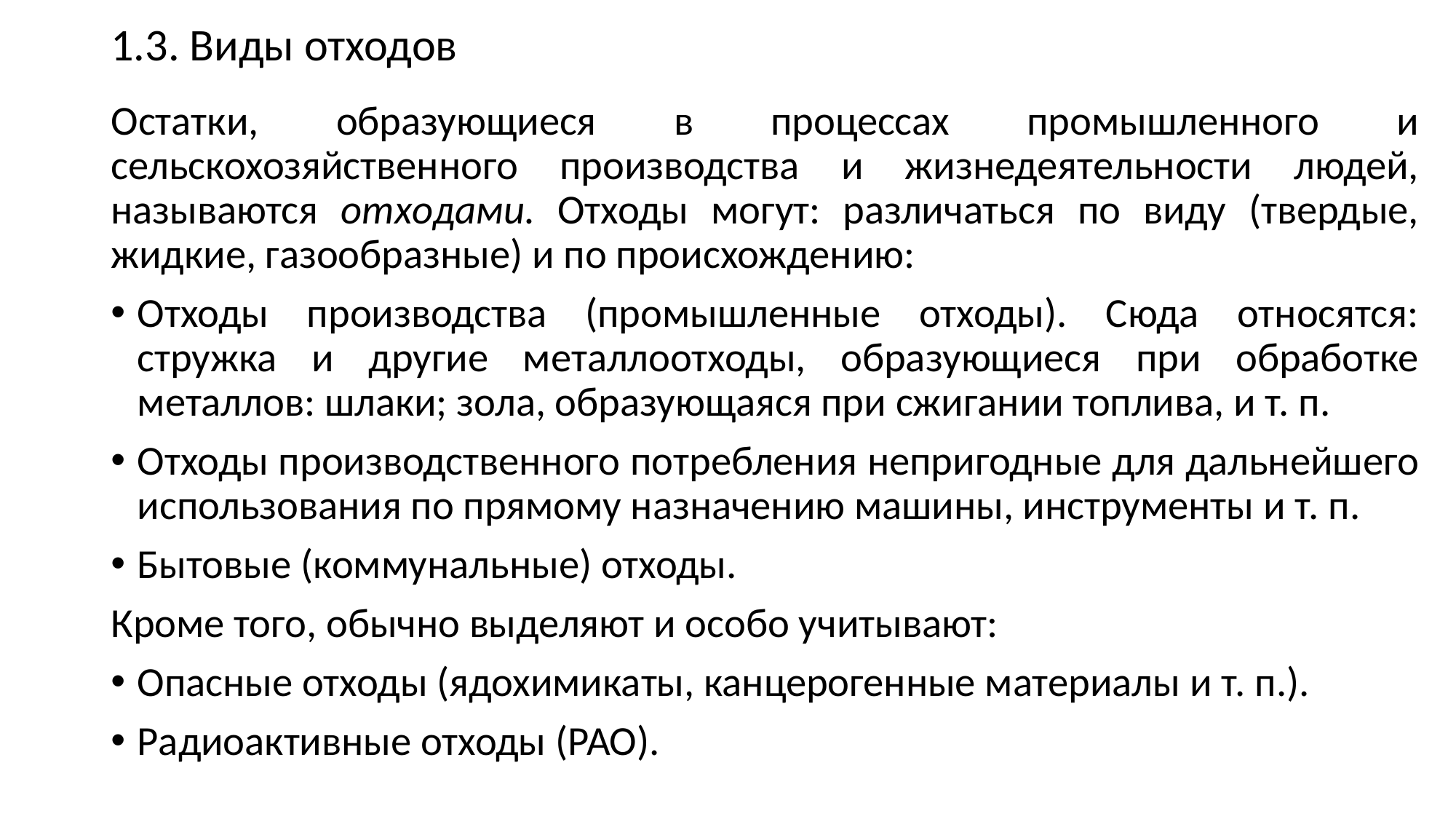

# 1.3. Виды отходов
Остатки, образующиеся в процессах промышленного и сельскохозяйственного производства и жизнедеятельности людей, называются отходами. Отходы могут: различаться по виду (твердые, жидкие, газообразные) и по происхождению:
Отходы производства (промышленные отходы). Сюда относятся: стружка и другие металлоотходы, образующиеся при обработке металлов: шлаки; зола, образующаяся при сжигании топлива, и т. п.
Отходы производственного потребления непригодные для дальнейшего использования по прямому назначению машины, инструменты и т. п.
Бытовые (коммунальные) отходы.
Кроме того, обычно выделяют и особо учитывают:
Опасные отходы (ядохимикаты, канцерогенные материалы и т. п.).
Радиоактивные отходы (РАО).